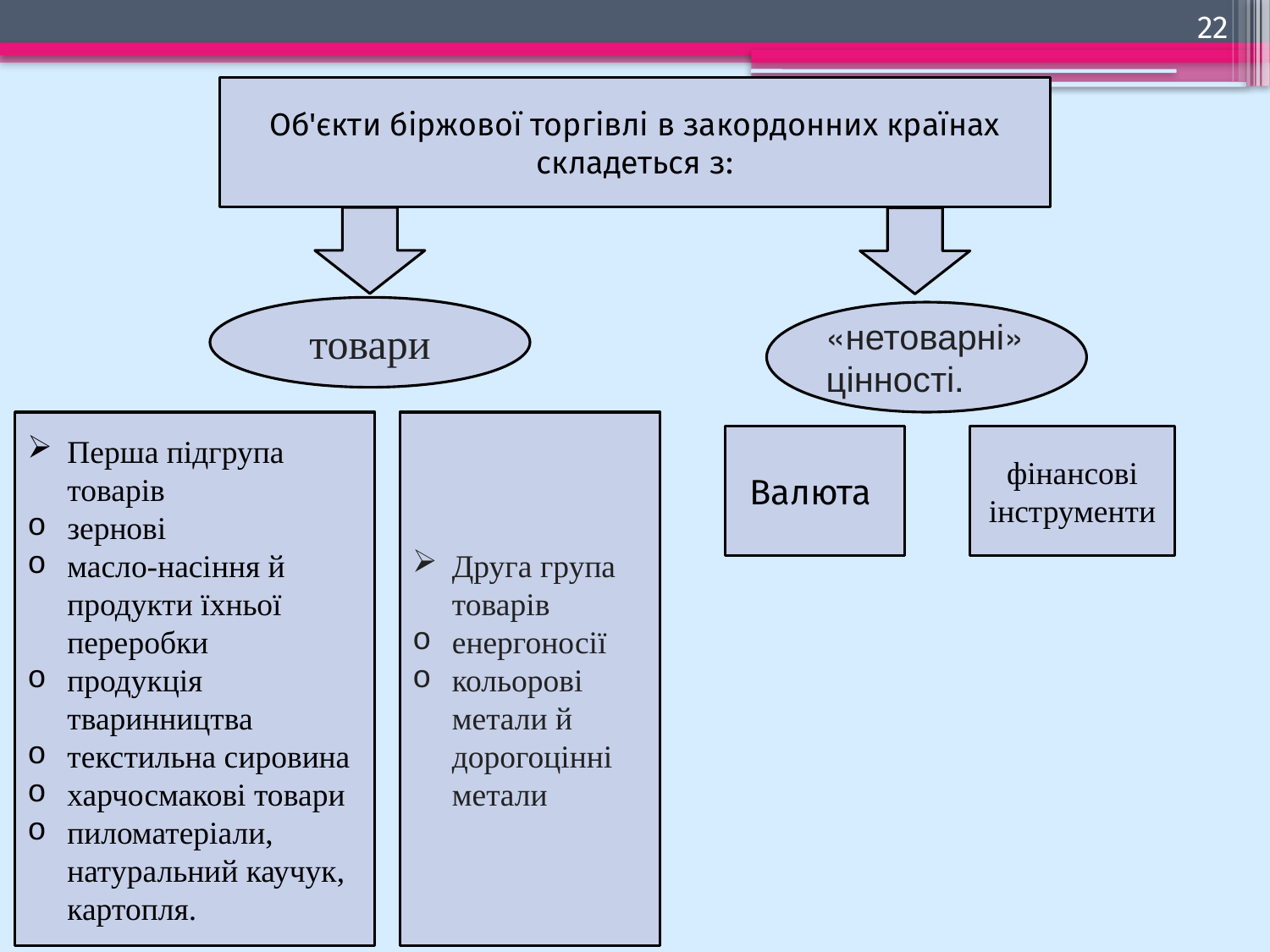

22
Об'єкти біржової торгівлі в закордонних країнах складеться з:

товари
«нетоварні» цінності.
Перша підгрупа товарів
зернові
масло-насіння й продукти їхньої переробки
продукція тваринництва
текстильна сировина
харчосмакові товари
пиломатеріали, натуральний каучук, картопля.
Друга група товарів
енергоносії
кольорові метали й дорогоцінні метали
Валюта
фінансові інструменти